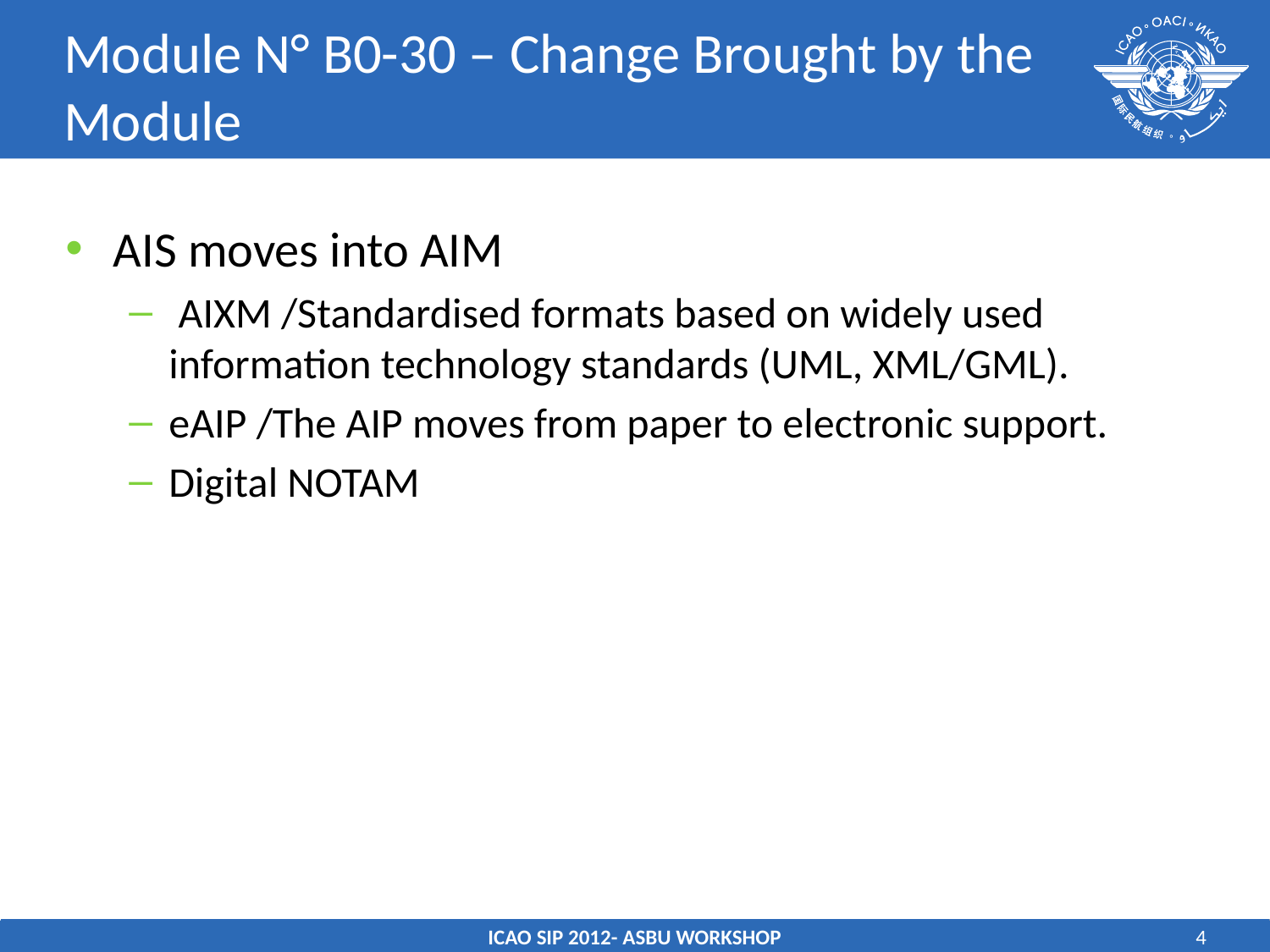

# Module N° B0-30 – Change Brought by the Module
AIS moves into AIM
 AIXM /Standardised formats based on widely used information technology standards (UML, XML/GML).
eAIP /The AIP moves from paper to electronic support.
Digital NOTAM
ICAO SIP 2012- ASBU WORKSHOP
4